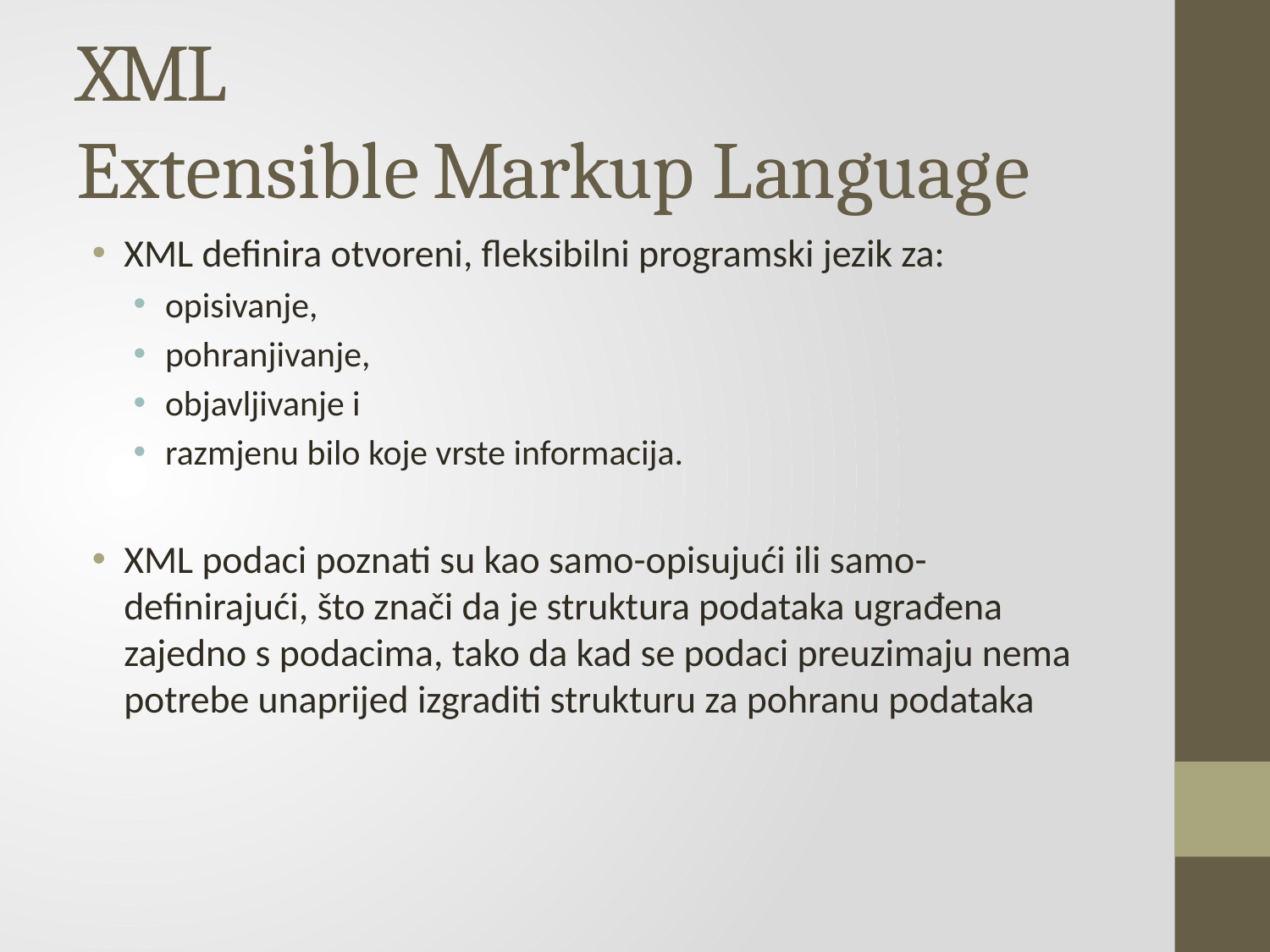

# XML Extensible Markup Language
XML definira otvoreni, fleksibilni programski jezik za:
opisivanje,
pohranjivanje,
objavljivanje i
razmjenu bilo koje vrste informacija.

XML podaci poznati su kao samo-opisujući ili samo-definirajući, što znači da je struktura podataka ugrađena zajedno s podacima, tako da kad se podaci preuzimaju nema potrebe unaprijed izgraditi strukturu za pohranu podataka